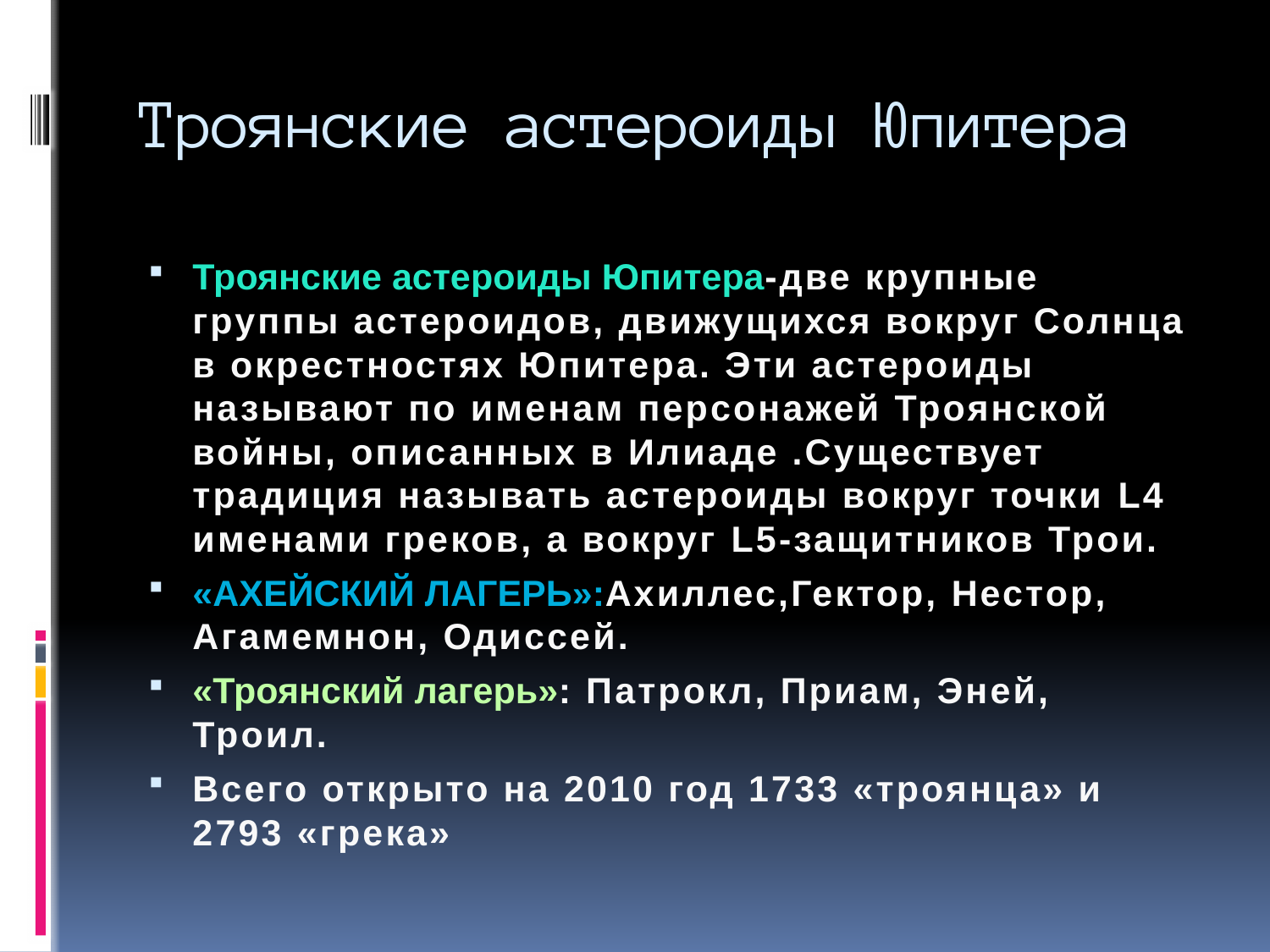

# Троянские астероиды Юпитера
Троянские астероиды Юпитера-две крупные группы астероидов, движущихся вокруг Солнца в окрестностях Юпитера. Эти астероиды называют по именам персонажей Троянской войны, описанных в Илиаде .Существует традиция называть астероиды вокруг точки L4 именами греков, а вокруг L5-защитников Трои.
«Ахейский лагерь»:Ахиллес,Гектор, Нестор, Агамемнон, Одиссей.
«Троянский лагерь»: Патрокл, Приам, Эней, Троил.
Всего открыто на 2010 год 1733 «троянца» и 2793 «грека»